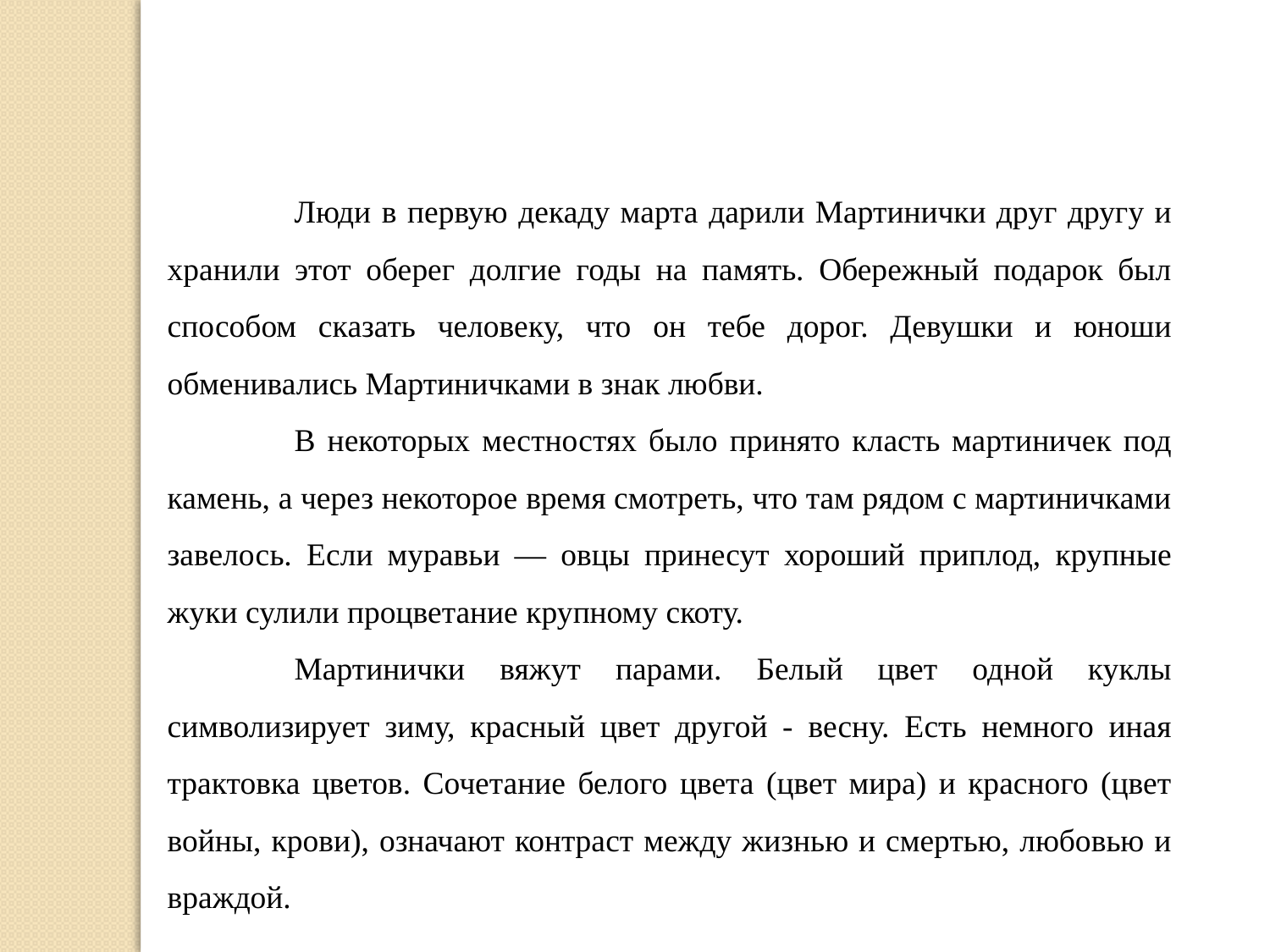

Люди в первую декаду марта дарили Мартинички друг другу и хранили этот оберег долгие годы на память. Обережный подарок был способом сказать человеку, что он тебе дорог. Девушки и юноши обменивались Мартиничками в знак любви.
	В некоторых местностях было принято класть мартиничек под камень, а через некоторое время смотреть, что там рядом с мартиничками завелось. Если муравьи — овцы принесут хороший приплод, крупные жуки сулили процветание крупному скоту.
	Мартинички вяжут парами. Белый цвет одной куклы символизирует зиму, красный цвет другой - весну. Есть немного иная трактовка цветов. Сочетание белого цвета (цвет мира) и красного (цвет войны, крови), означают контраст между жизнью и смертью, любовью и враждой.